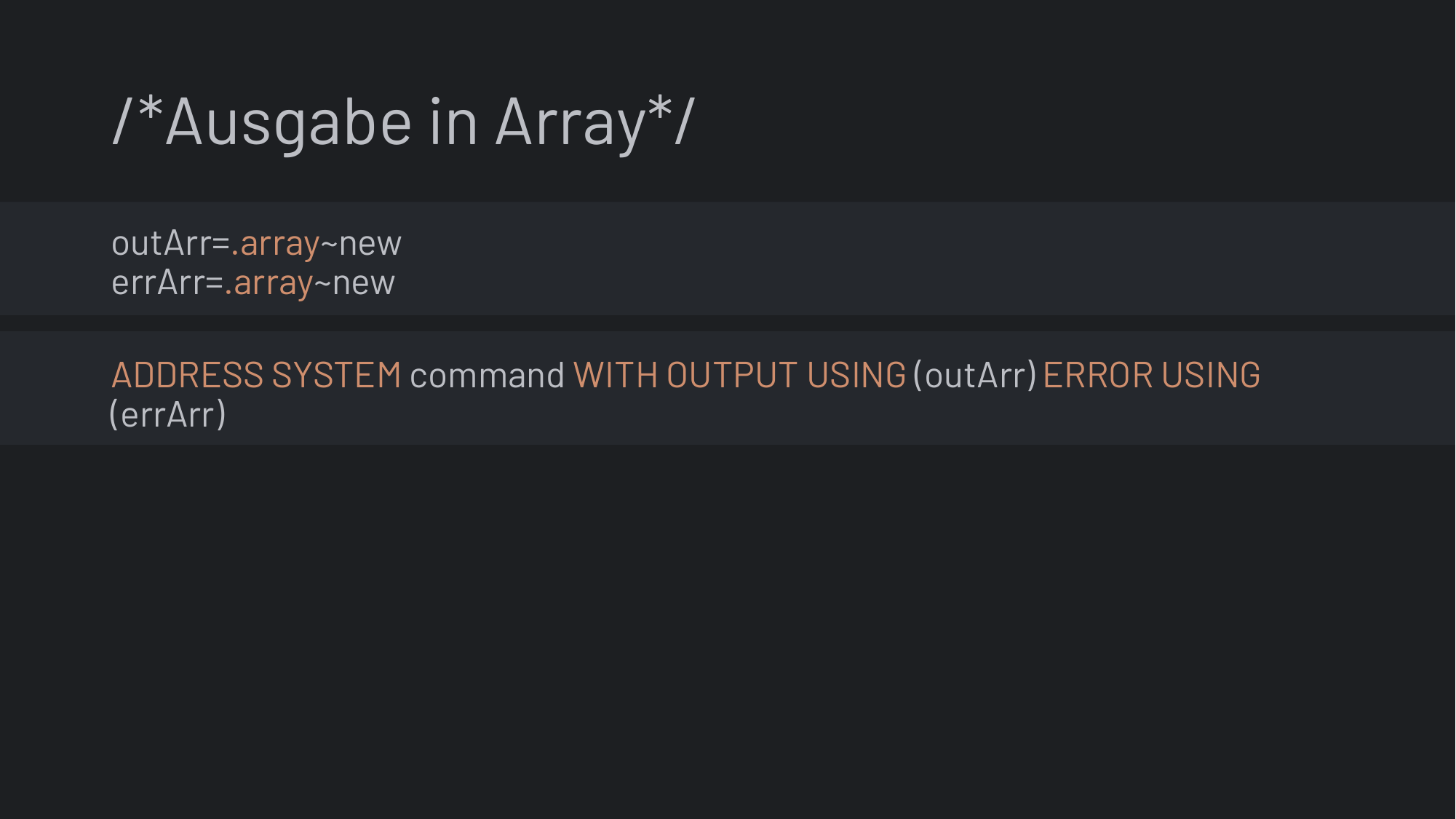

# /*Ausgabe in Array*/

outArr=.array~new
errArr=.array~new
ADDRESS SYSTEM command WITH OUTPUT USING (outArr) ERROR USING (errArr)